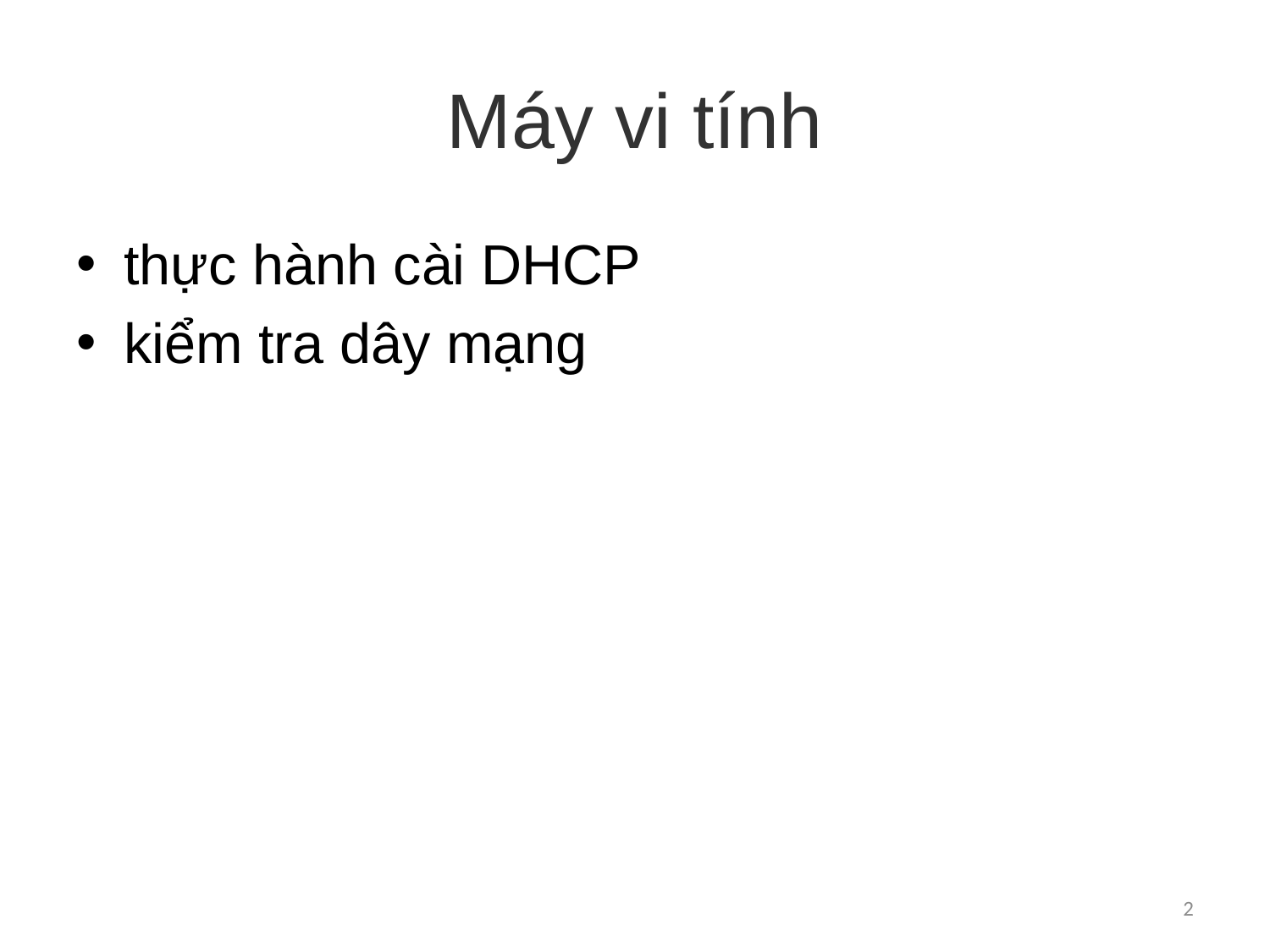

# Máy vi tính
thực hành cài DHCP
kiểm tra dây mạng

2